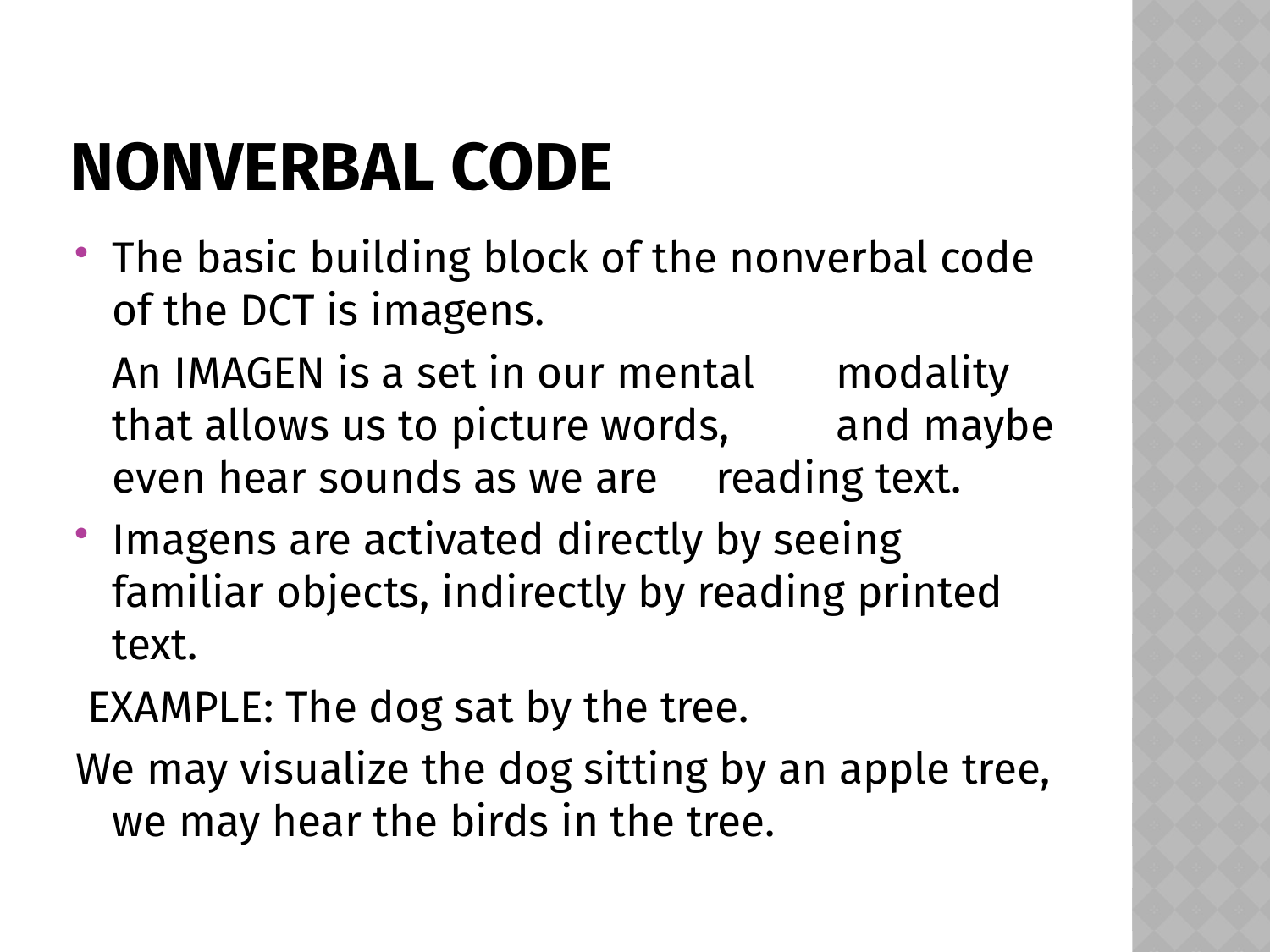

# Nonverbal code
The basic building block of the nonverbal code of the DCT is imagens.
		An IMAGEN is a set in our mental 	modality that allows us to picture words, 	and maybe even hear sounds as we are 	reading text.
Imagens are activated directly by seeing familiar objects, indirectly by reading printed text.
 EXAMPLE: The dog sat by the tree.
We may visualize the dog sitting by an apple tree, we may hear the birds in the tree.